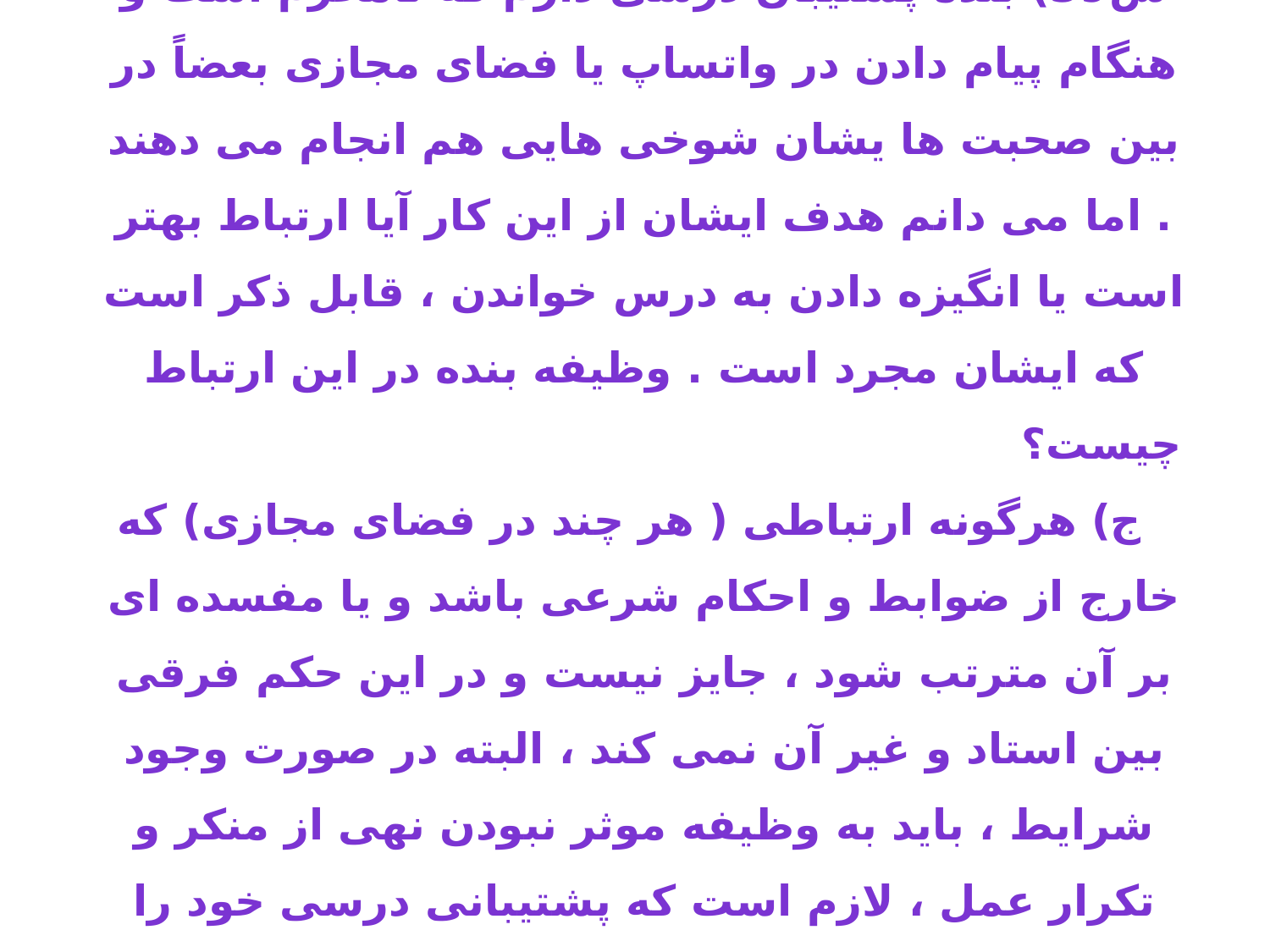

# س39) بنده پشتیبان درسی دارم که نامحرم است و هنگام پیام دادن در واتساپ یا فضای مجازی بعضاً در بین صحبت ها یشان شوخی هایی هم انجام می دهند . اما می دانم هدف ایشان از این کار آیا ارتباط بهتر است یا انگیزه دادن به درس خواندن ، قابل ذکر است که ایشان مجرد است . وظیفه بنده در این ارتباط چیست؟ ج) هرگونه ارتباطی ( هر چند در فضای مجازی) که خارج از ضوابط و احکام شرعی باشد و یا مفسده ای بر آن مترتب شود ، جایز نیست و در این حکم فرقی بین استاد و غیر آن نمی کند ، البته در صورت وجود شرایط ، باید به وظیفه موثر نبودن نهی از منکر و تکرار عمل ، لازم است که پشتیبانی درسی خود را تغییر دهید.